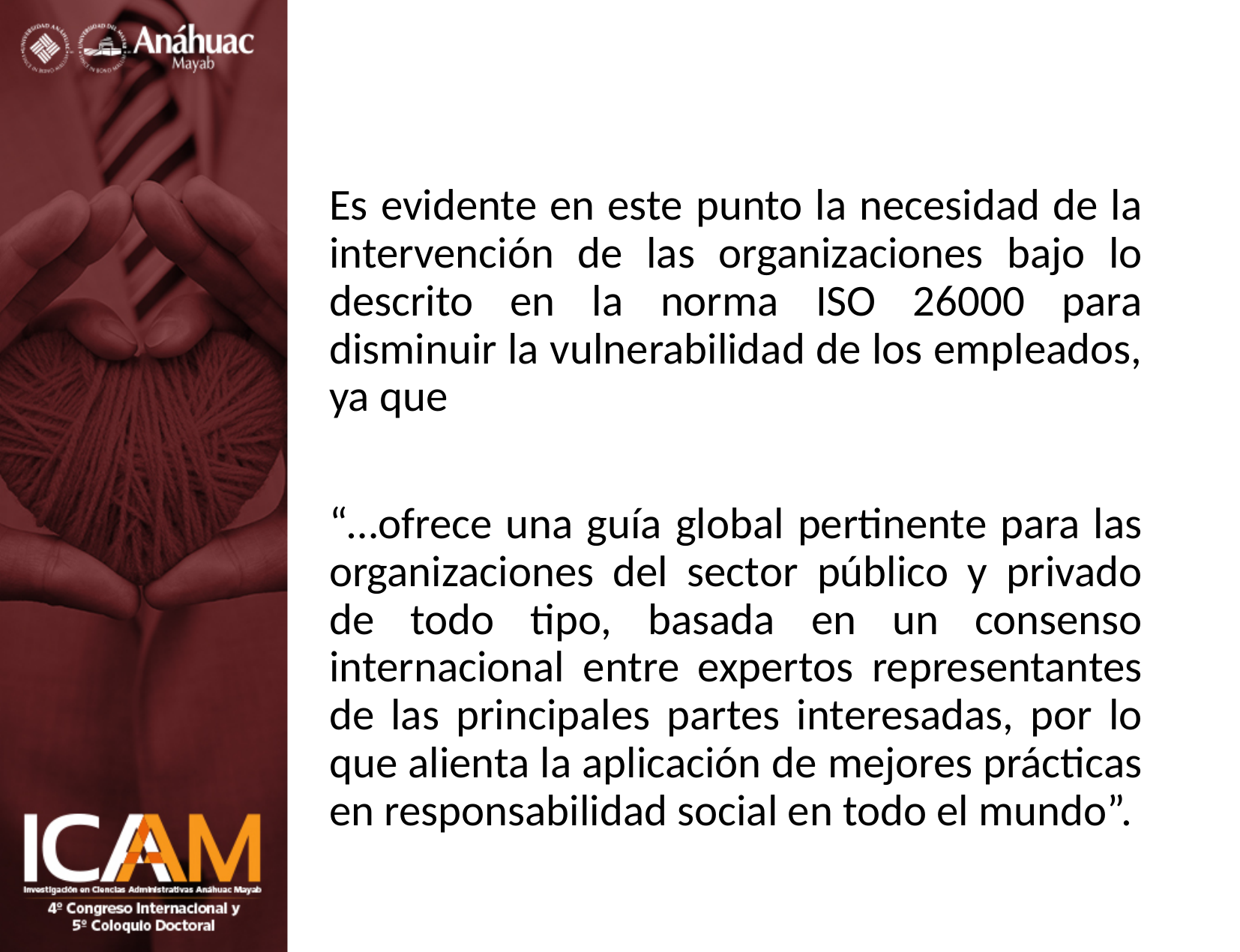

#
Es evidente en este punto la necesidad de la intervención de las organizaciones bajo lo descrito en la norma ISO 26000 para disminuir la vulnerabilidad de los empleados, ya que

“…ofrece una guía global pertinente para las organizaciones del sector público y privado de todo tipo, basada en un consenso internacional entre expertos representantes de las principales partes interesadas, por lo que alienta la aplicación de mejores prácticas en responsabilidad social en todo el mundo”.